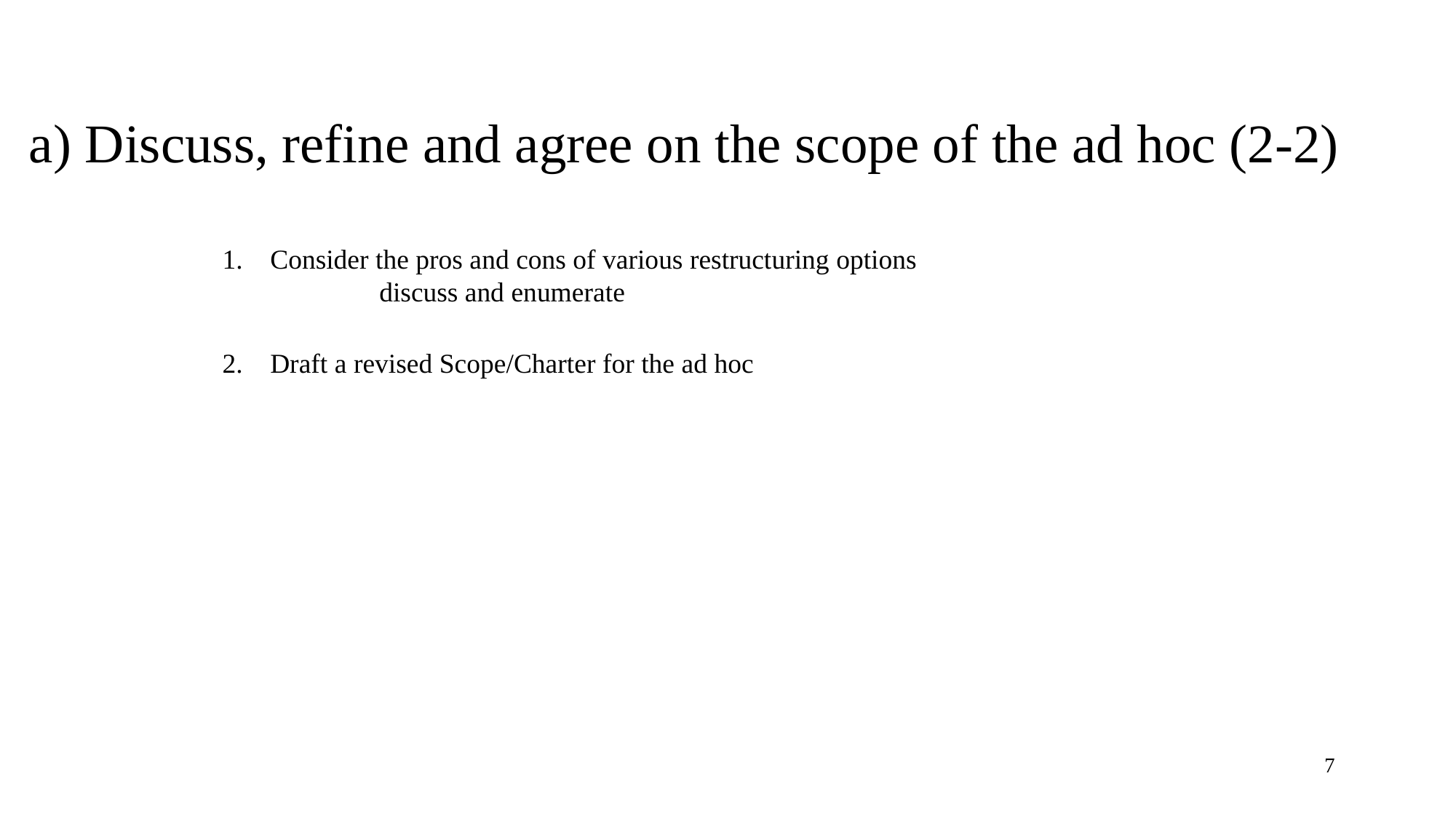

# a) Discuss, refine and agree on the scope of the ad hoc (2-2)
Consider the pros and cons of various restructuring options
	discuss and enumerate
Draft a revised Scope/Charter for the ad hoc
7